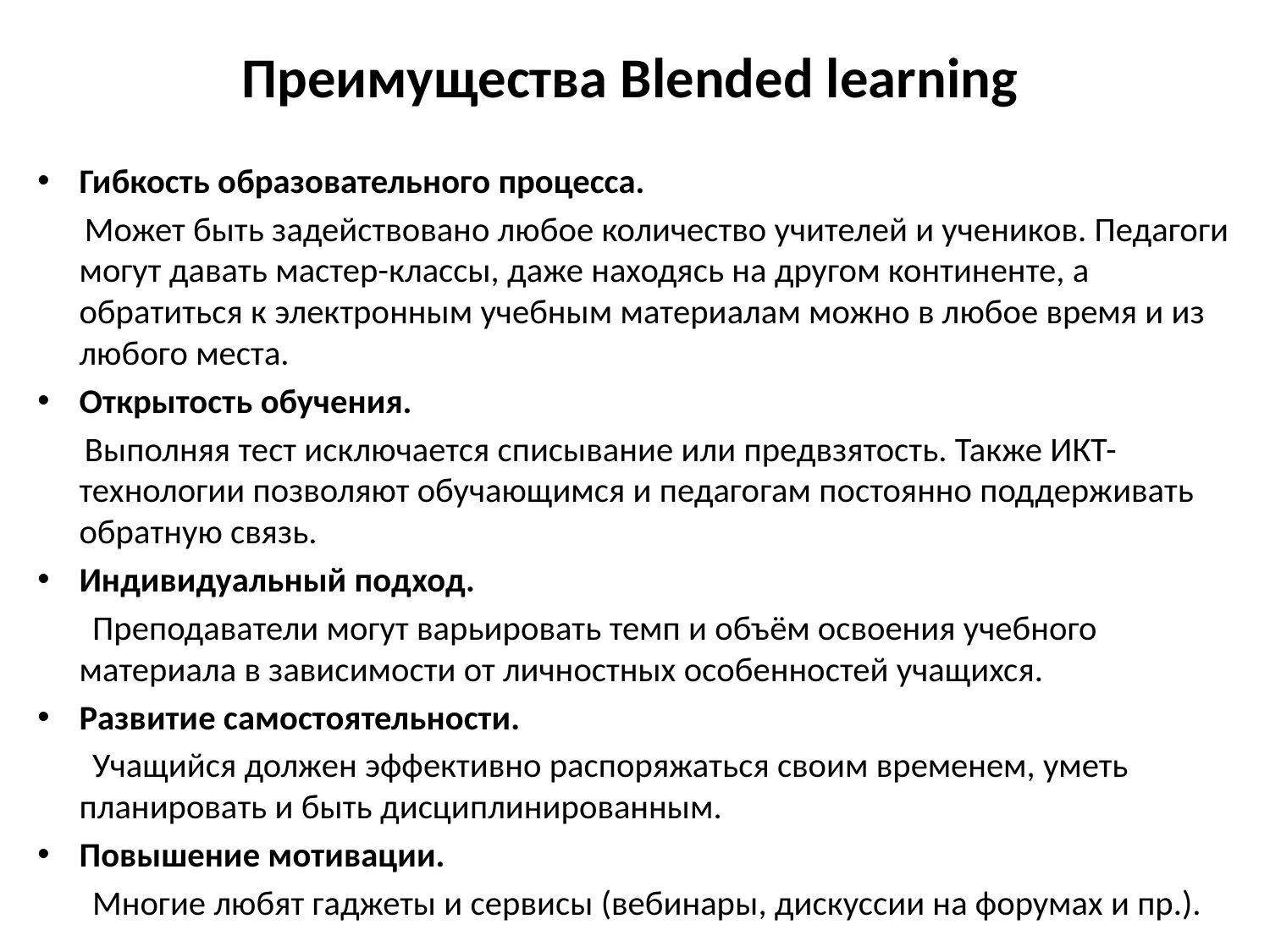

# Преимущества Blended learning
Гибкость образовательного процесса.
      Может быть задействовано любое количество учителей и учеников. Педагоги могут давать мастер-классы, даже находясь на другом континенте, а обратиться к электронным учебным материалам можно в любое время и из любого места.
Открытость обучения.
      Выполняя тест исключается списывание или предвзятость. Также ИКТ-технологии позволяют обучающимся и педагогам постоянно поддерживать обратную связь.
Индивидуальный подход.
       Преподаватели могут варьировать темп и объём освоения учебного материала в зависимости от личностных особенностей учащихся.
Развитие самостоятельности.
       Учащийся должен эффективно распоряжаться своим временем, уметь планировать и быть дисциплинированным.
Повышение мотивации.
       Многие любят гаджеты и сервисы (вебинары, дискуссии на форумах и пр.).